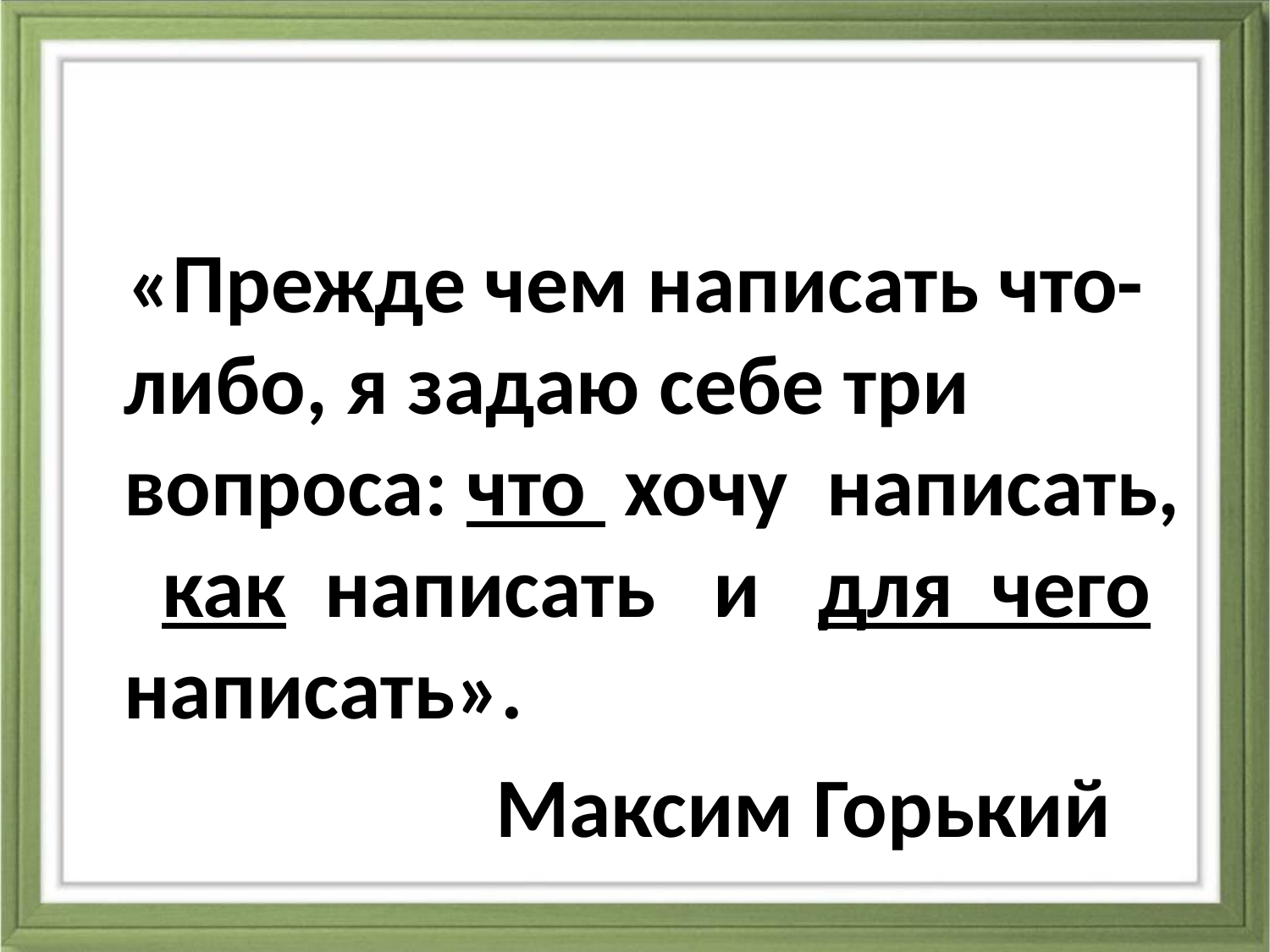

#
    «Прежде чем написать что-либо, я задаю себе три  вопроса: что  хочу  написать,   как  написать   и   для  чего написать».
                      Максим Горький